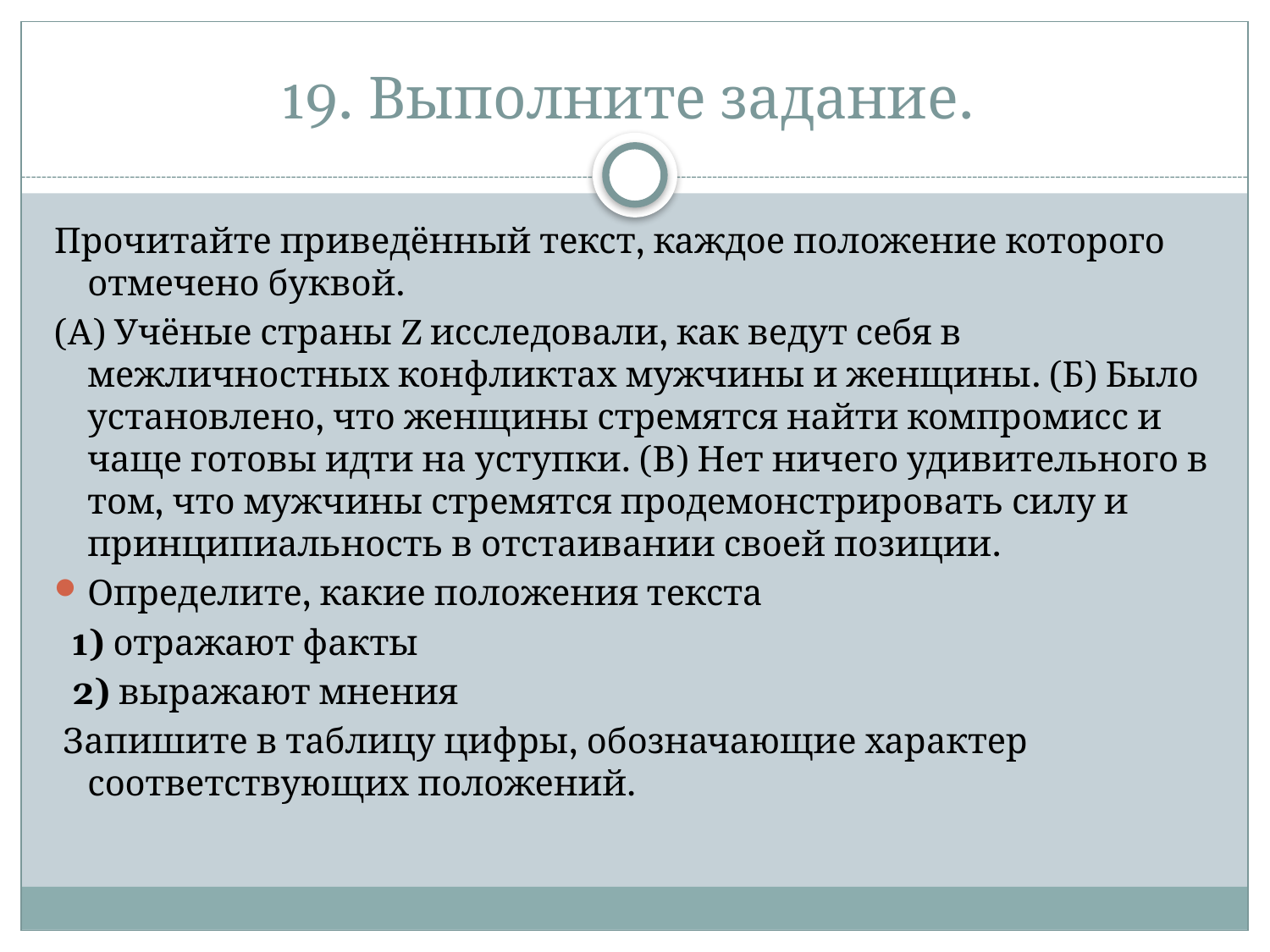

# 19. Выполните задание.
Прочитайте приведённый текст, каждое положение которого отмечено буквой.
(А) Учёные страны Z исследовали, как ведут себя в межличностных конфликтах мужчины и женщины. (Б) Было установлено, что женщины стремятся найти компромисс и чаще готовы идти на уступки. (В) Нет ничего удивительного в том, что мужчины стремятся продемонстрировать силу и принципиальность в отстаивании своей позиции.
Определите, какие положения текста
  1) отражают факты
  2) выражают мнения
 Запишите в таблицу цифры, обозначающие характер соответствующих положений.